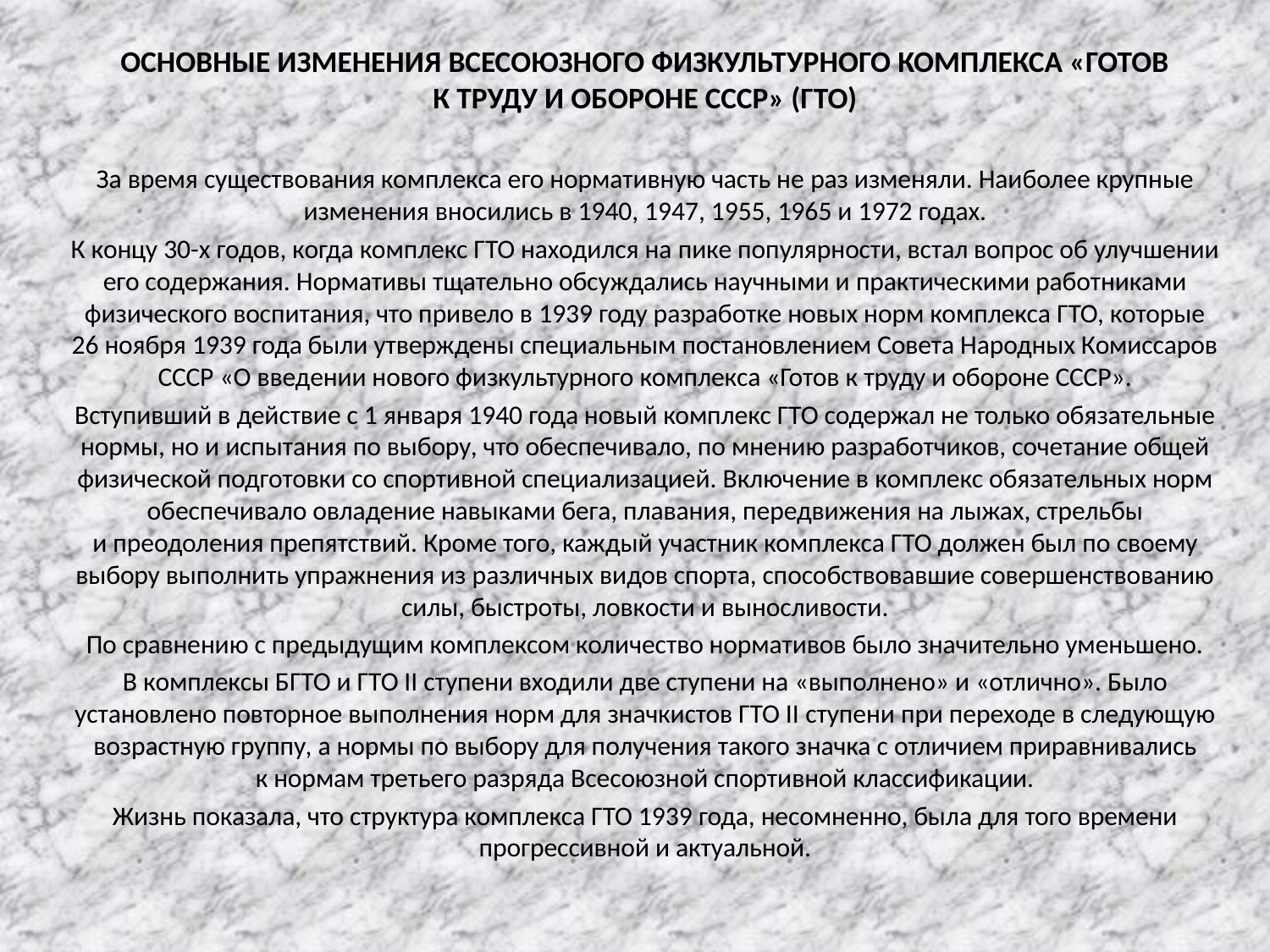

ОСНОВНЫЕ ИЗМЕНЕНИЯ ВСЕСОЮЗНОГО ФИЗКУЛЬТУРНОГО КОМПЛЕКСА «ГОТОВ К ТРУДУ И ОБОРОНЕ СССР» (ГТО)

За время существования комплекса его нормативную часть не раз изменяли. Наиболее крупные изменения вносились в 1940, 1947, 1955, 1965 и 1972 годах.
К концу 30-х годов, когда комплекс ГТО находился на пике популярности, встал вопрос об улучшении его содержания. Нормативы тщательно обсуждались научными и практическими работниками физического воспитания, что привело в 1939 году разработке новых норм комплекса ГТО, которые 26 ноября 1939 года были утверждены специальным постановлением Совета Народных Комиссаров СССР «О введении нового физкультурного комплекса «Готов к труду и обороне СССР».
Вступивший в действие с 1 января 1940 года новый комплекс ГТО содержал не только обязательные нормы, но и испытания по выбору, что обеспечивало, по мнению разработчиков, сочетание общей физической подготовки со спортивной специализацией. Включение в комплекс обязательных норм обеспечивало овладение навыками бега, плавания, передвижения на лыжах, стрельбы и преодоления препятствий. Кроме того, каждый участник комплекса ГТО должен был по своему выбору выполнить упражнения из различных видов спорта, способствовавшие совершенствованию силы, быстроты, ловкости и выносливости.
По сравнению с предыдущим комплексом количество нормативов было значительно уменьшено.
В комплексы БГТО и ГТО II ступени входили две ступени на «выполнено» и «отлично». Было установлено повторное выполнения норм для значкистов ГТО II ступени при переходе в следующую возрастную группу, а нормы по выбору для получения такого значка с отличием приравнивались к нормам третьего разряда Всесоюзной спортивной классификации.
Жизнь показала, что структура комплекса ГТО 1939 года, несомненно, была для того времени прогрессивной и актуальной.